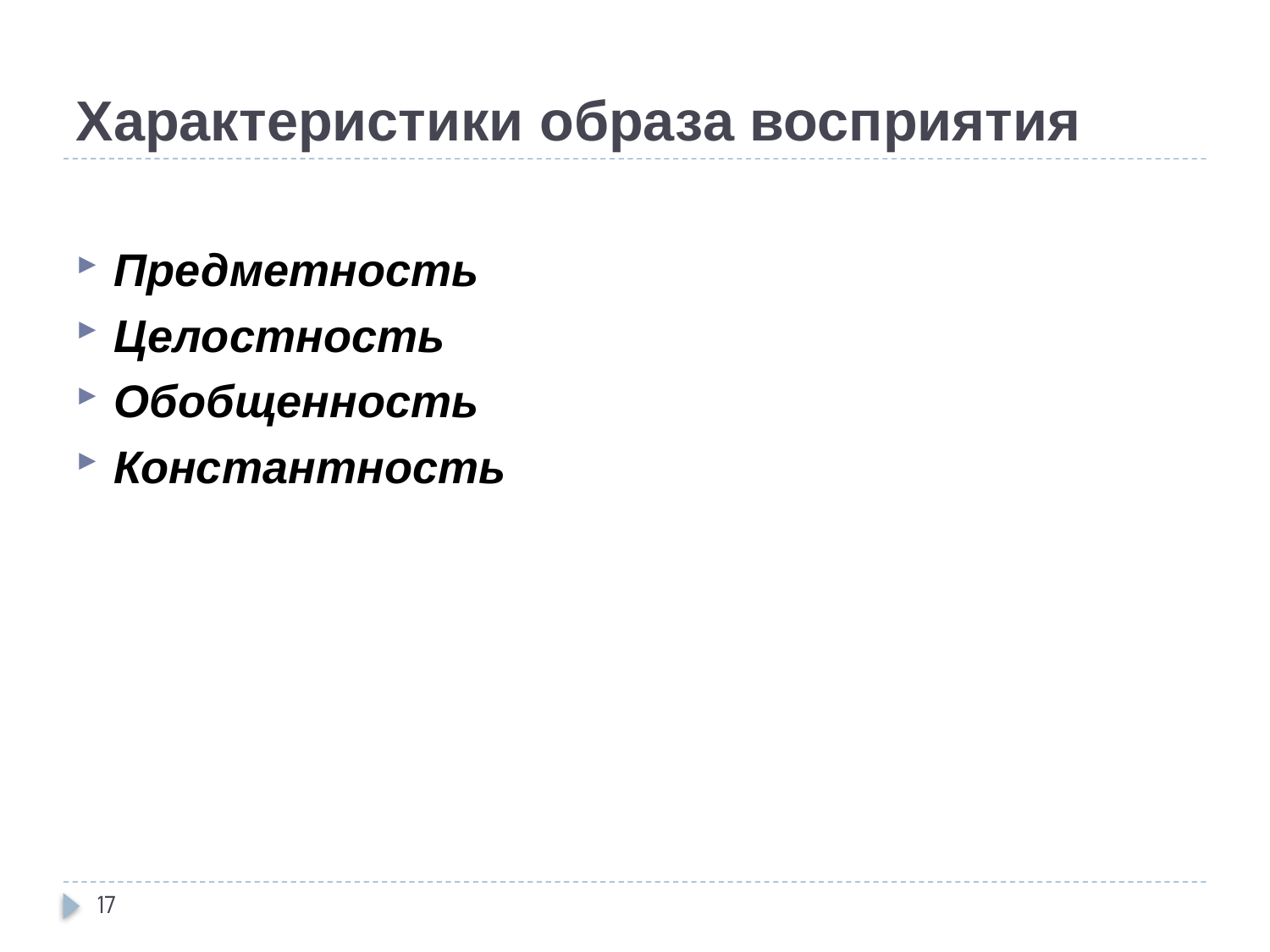

# Характеристики образа восприятия

Предметность
Целостность
Обобщенность
Константность

17